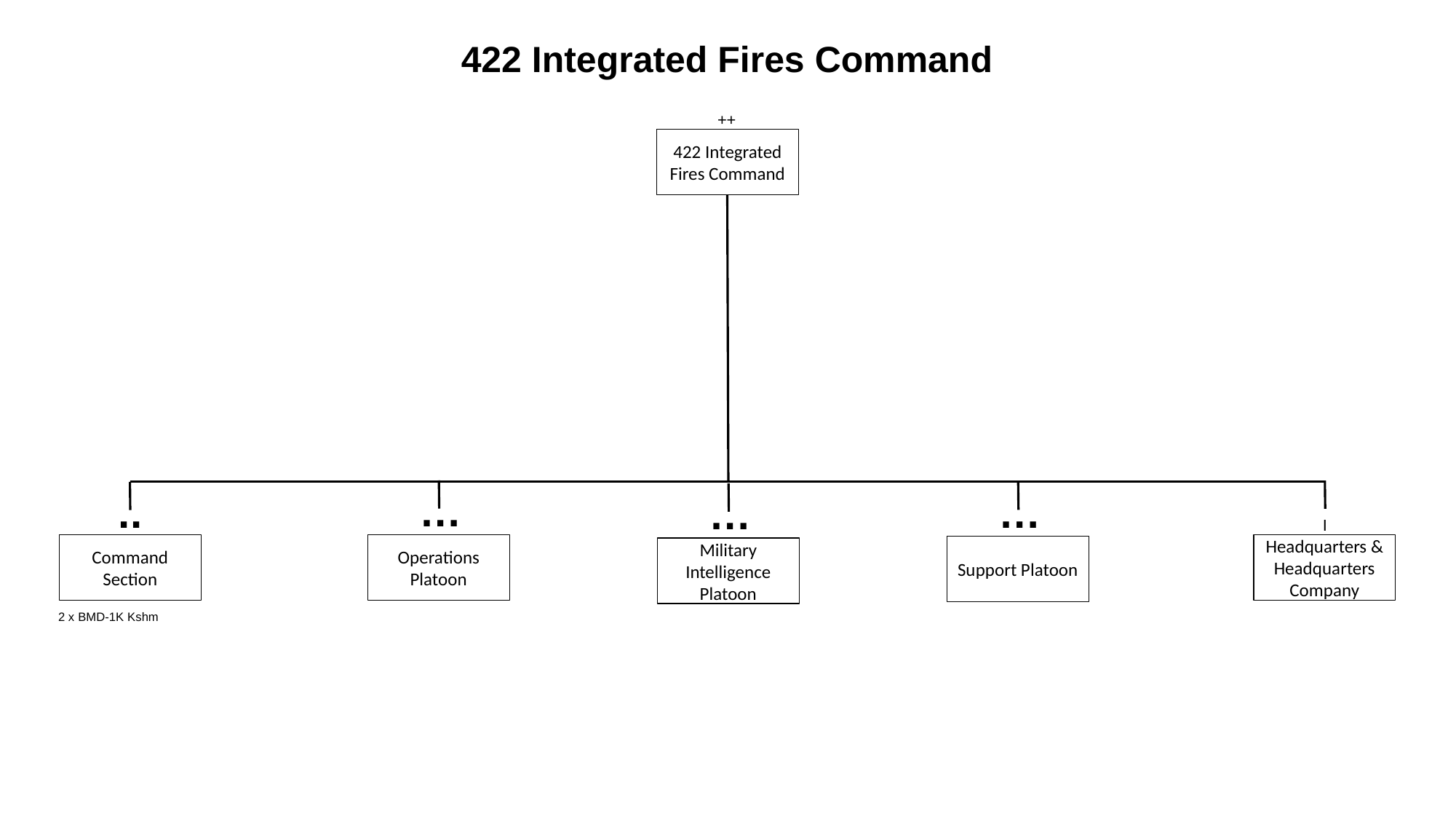

# 422 Integrated Fires Command
++
422 Integrated Fires Command
…
..
…
…
I
Command
Section
Operations Platoon
Headquarters & Headquarters Company
Support Platoon
Military Intelligence Platoon
2 x BMD-1K Kshm